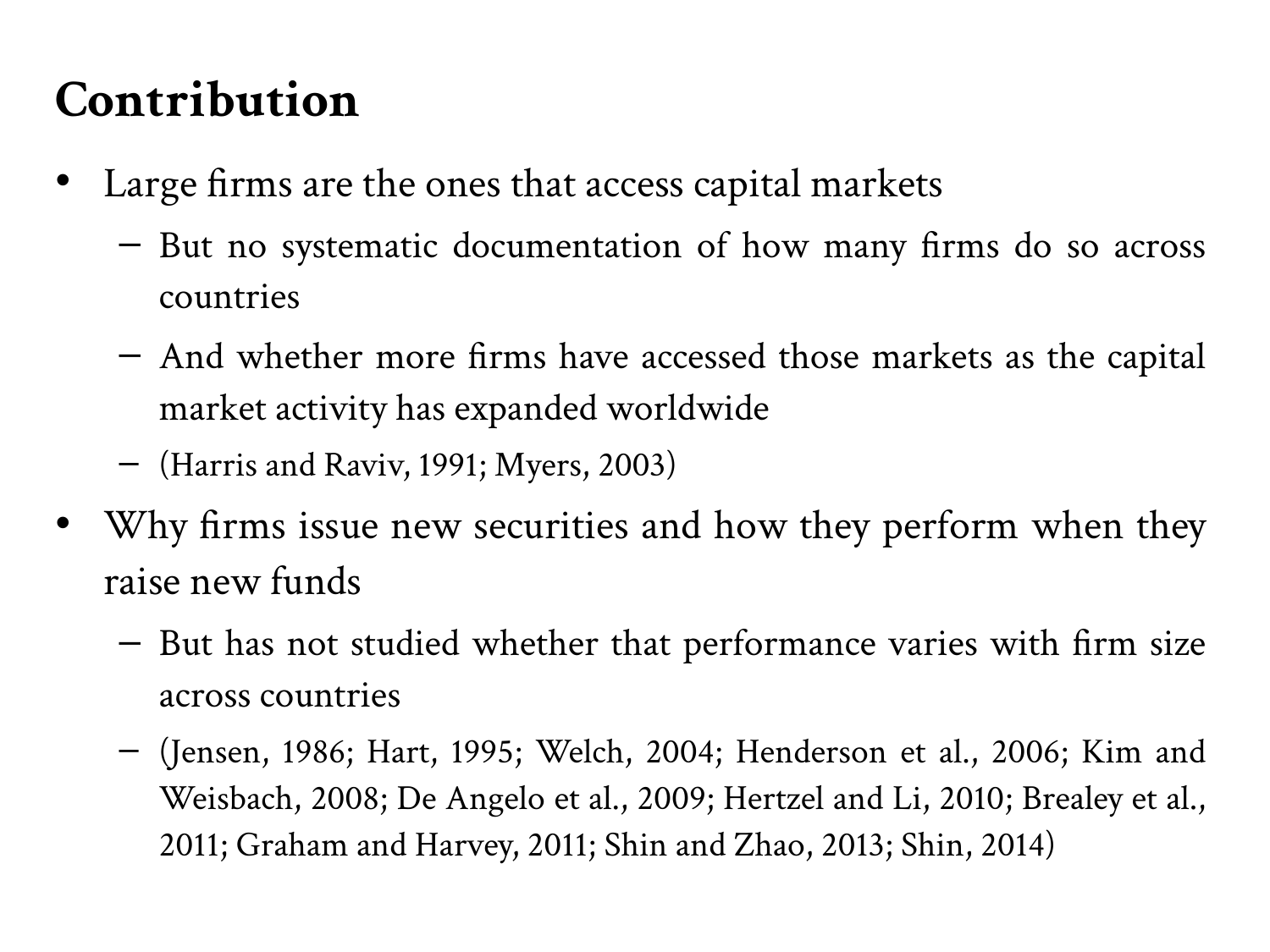

# Contribution
Large firms are the ones that access capital markets
But no systematic documentation of how many firms do so across countries
And whether more firms have accessed those markets as the capital market activity has expanded worldwide
(Harris and Raviv, 1991; Myers, 2003)
Why firms issue new securities and how they perform when they raise new funds
But has not studied whether that performance varies with firm size across countries
(Jensen, 1986; Hart, 1995; Welch, 2004; Henderson et al., 2006; Kim and Weisbach, 2008; De Angelo et al., 2009; Hertzel and Li, 2010; Brealey et al., 2011; Graham and Harvey, 2011; Shin and Zhao, 2013; Shin, 2014)